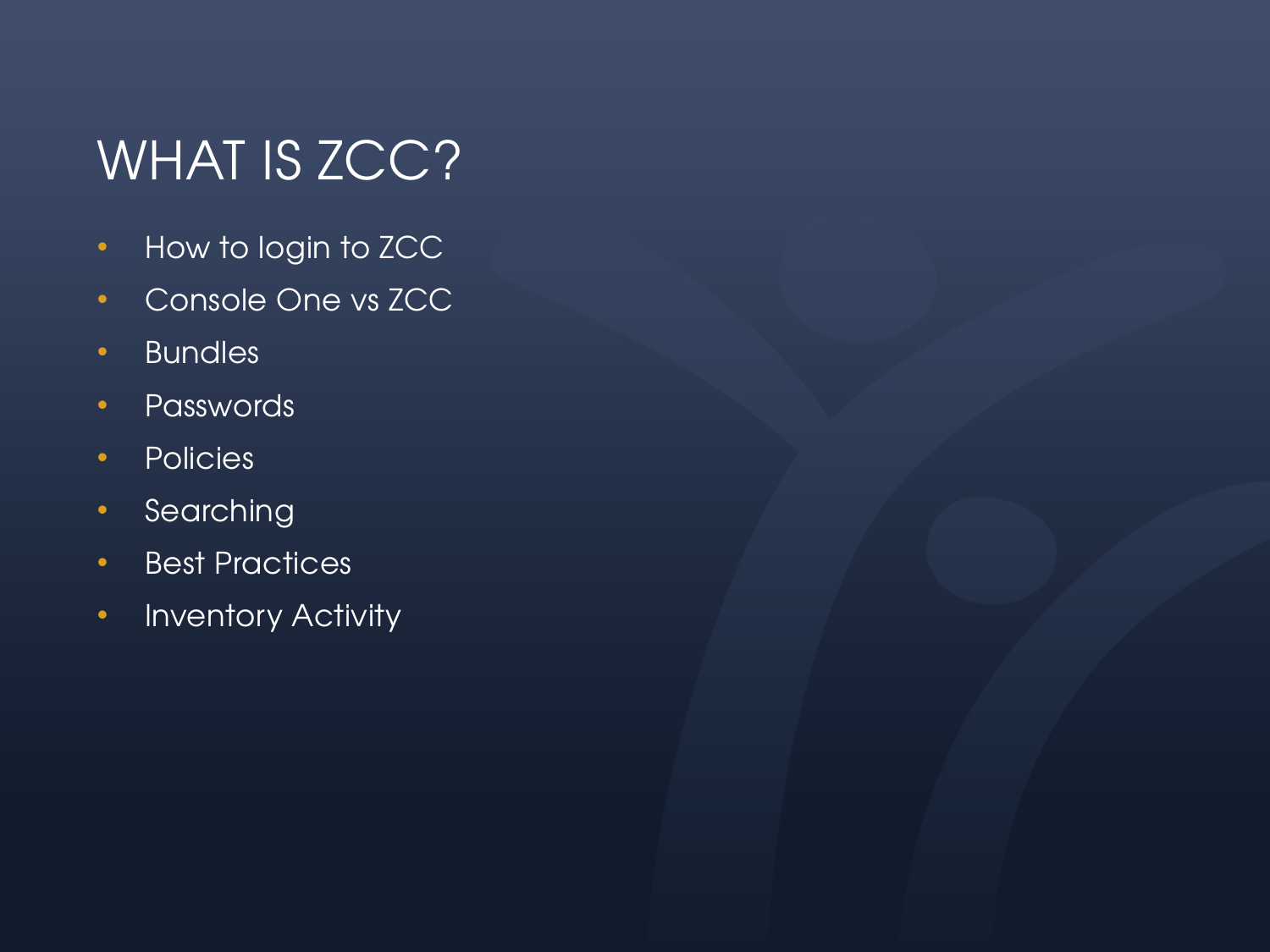

# What is ZCC?
How to login to ZCC
Console One vs ZCC
Bundles
Passwords
Policies
Searching
Best Practices
Inventory Activity